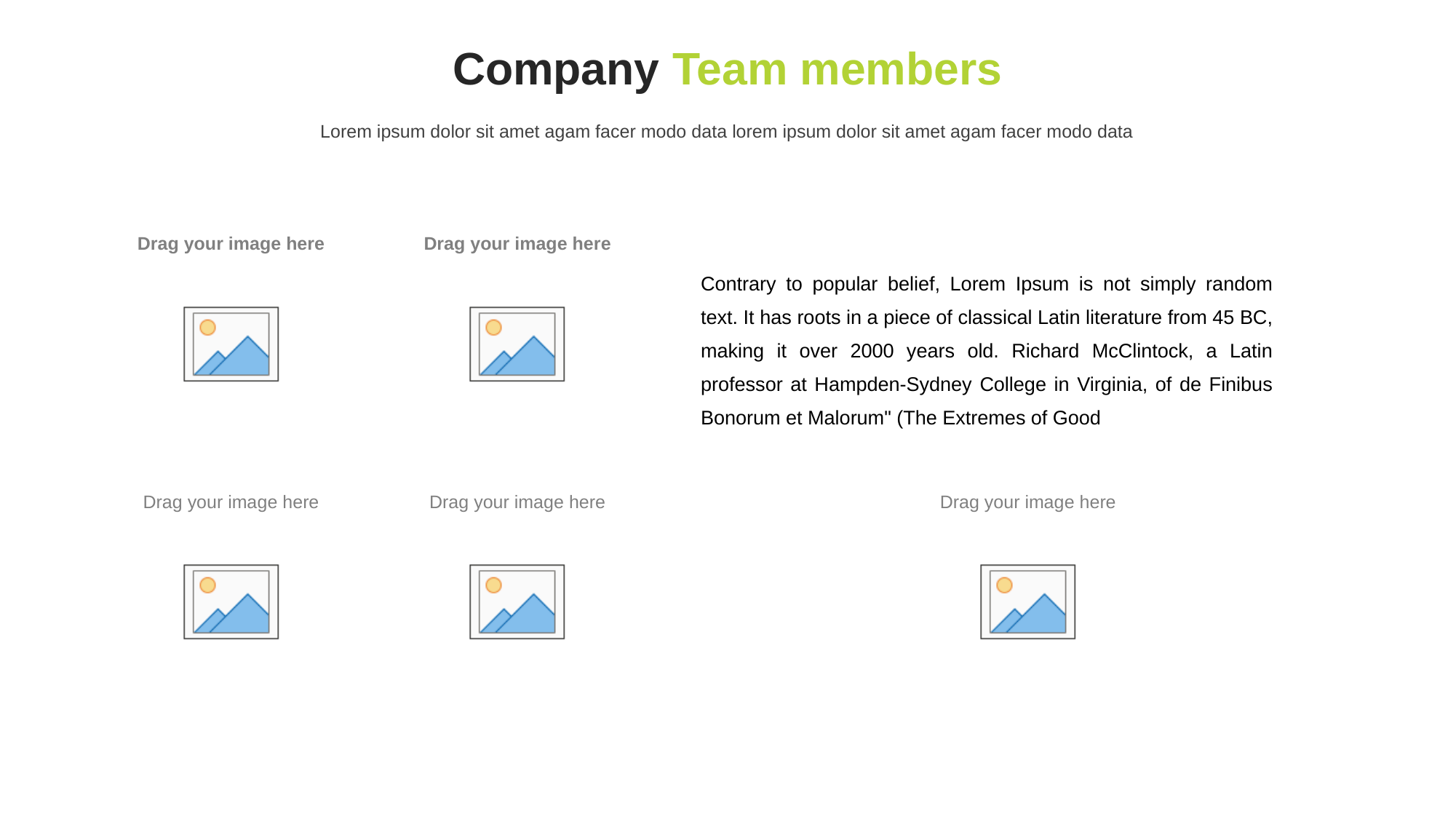

Company Team members
Lorem ipsum dolor sit amet agam facer modo data lorem ipsum dolor sit amet agam facer modo data

Contrary to popular belief, Lorem Ipsum is not simply random text. It has roots in a piece of classical Latin literature from 45 BC, making it over 2000 years old. Richard McClintock, a Latin professor at Hampden-Sydney College in Virginia, of de Finibus Bonorum et Malorum" (The Extremes of Good